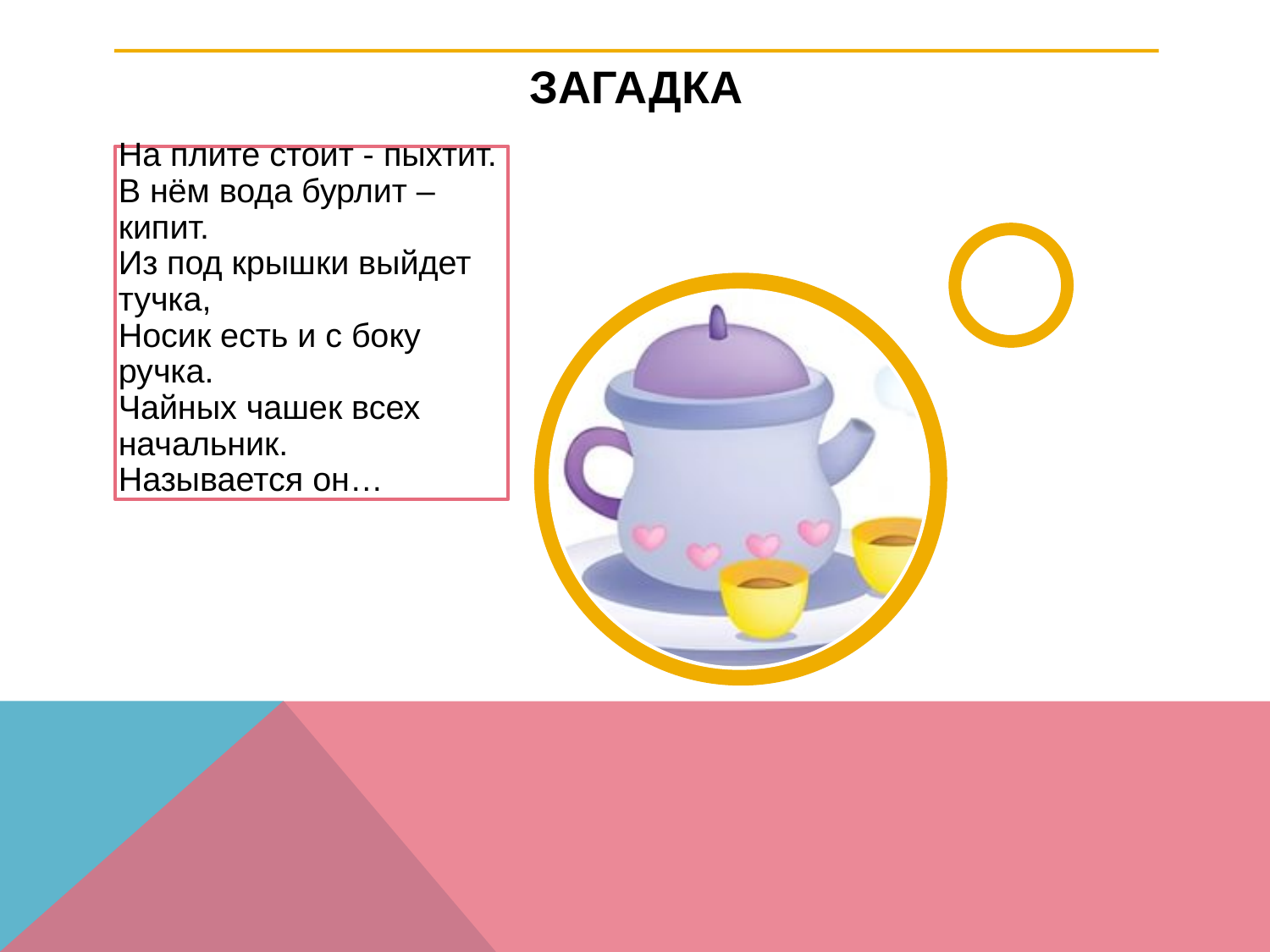

ЗАГАДКА
На плите стоит - пыхтит.
В нём вода бурлит – кипит.
Из под крышки выйдет тучка,
Носик есть и с боку ручка.
Чайных чашек всех начальник.
Называется он…